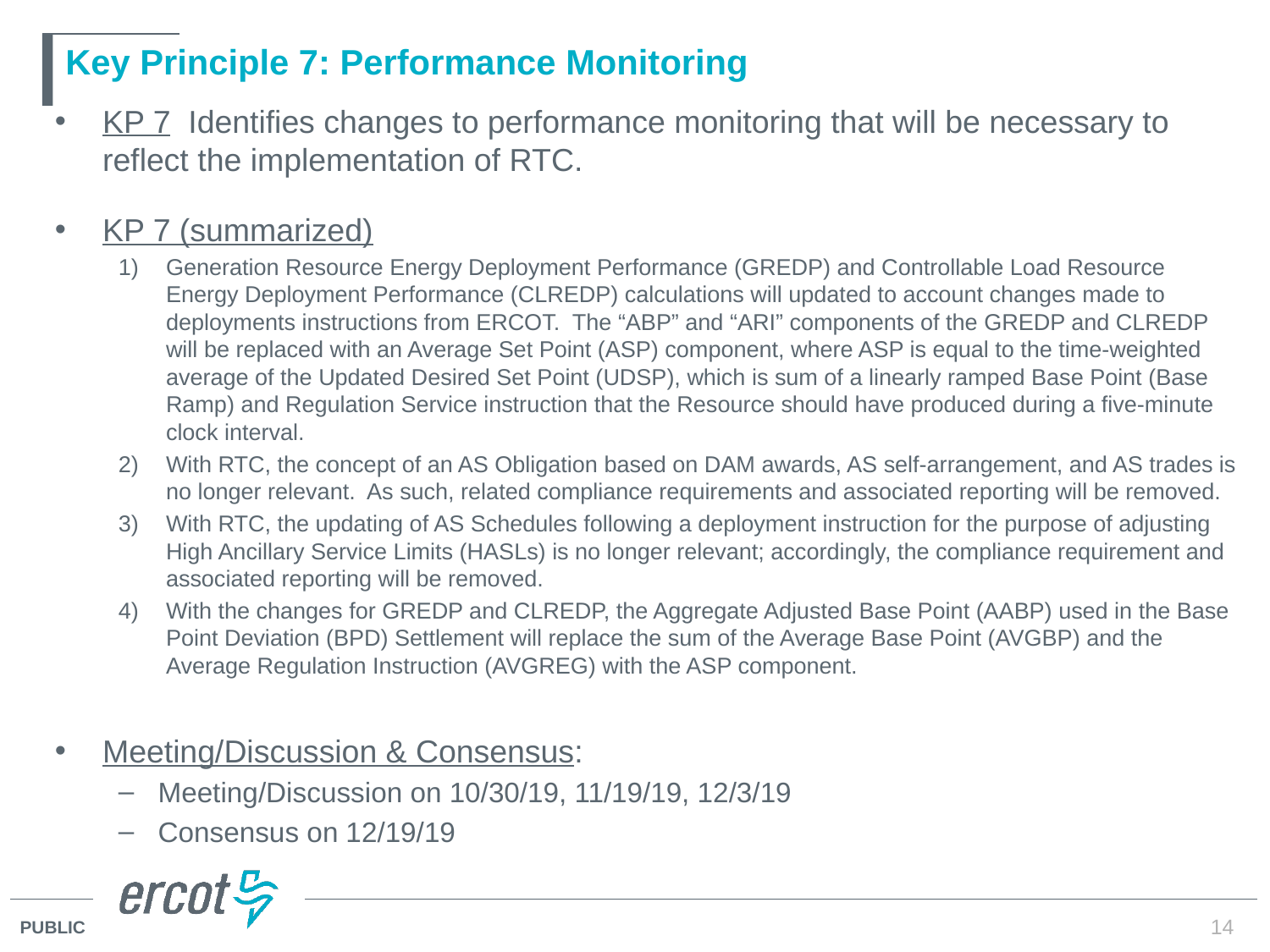

# Key Principle 7: Performance Monitoring
KP 7  Identifies changes to performance monitoring that will be necessary to reflect the implementation of RTC.

KP 7 (summarized)
Generation Resource Energy Deployment Performance (GREDP) and Controllable Load Resource Energy Deployment Performance (CLREDP) calculations will updated to account changes made to deployments instructions from ERCOT.  The “ABP” and “ARI” components of the GREDP and CLREDP will be replaced with an Average Set Point (ASP) component, where ASP is equal to the time-weighted average of the Updated Desired Set Point (UDSP), which is sum of a linearly ramped Base Point (Base Ramp) and Regulation Service instruction that the Resource should have produced during a five-minute clock interval.
With RTC, the concept of an AS Obligation based on DAM awards, AS self-arrangement, and AS trades is no longer relevant.  As such, related compliance requirements and associated reporting will be removed.
With RTC, the updating of AS Schedules following a deployment instruction for the purpose of adjusting High Ancillary Service Limits (HASLs) is no longer relevant; accordingly, the compliance requirement and associated reporting will be removed.
With the changes for GREDP and CLREDP, the Aggregate Adjusted Base Point (AABP) used in the Base Point Deviation (BPD) Settlement will replace the sum of the Average Base Point (AVGBP) and the Average Regulation Instruction (AVGREG) with the ASP component.

Meeting/Discussion & Consensus:
Meeting/Discussion on 10/30/19, 11/19/19, 12/3/19
Consensus on 12/19/19
14